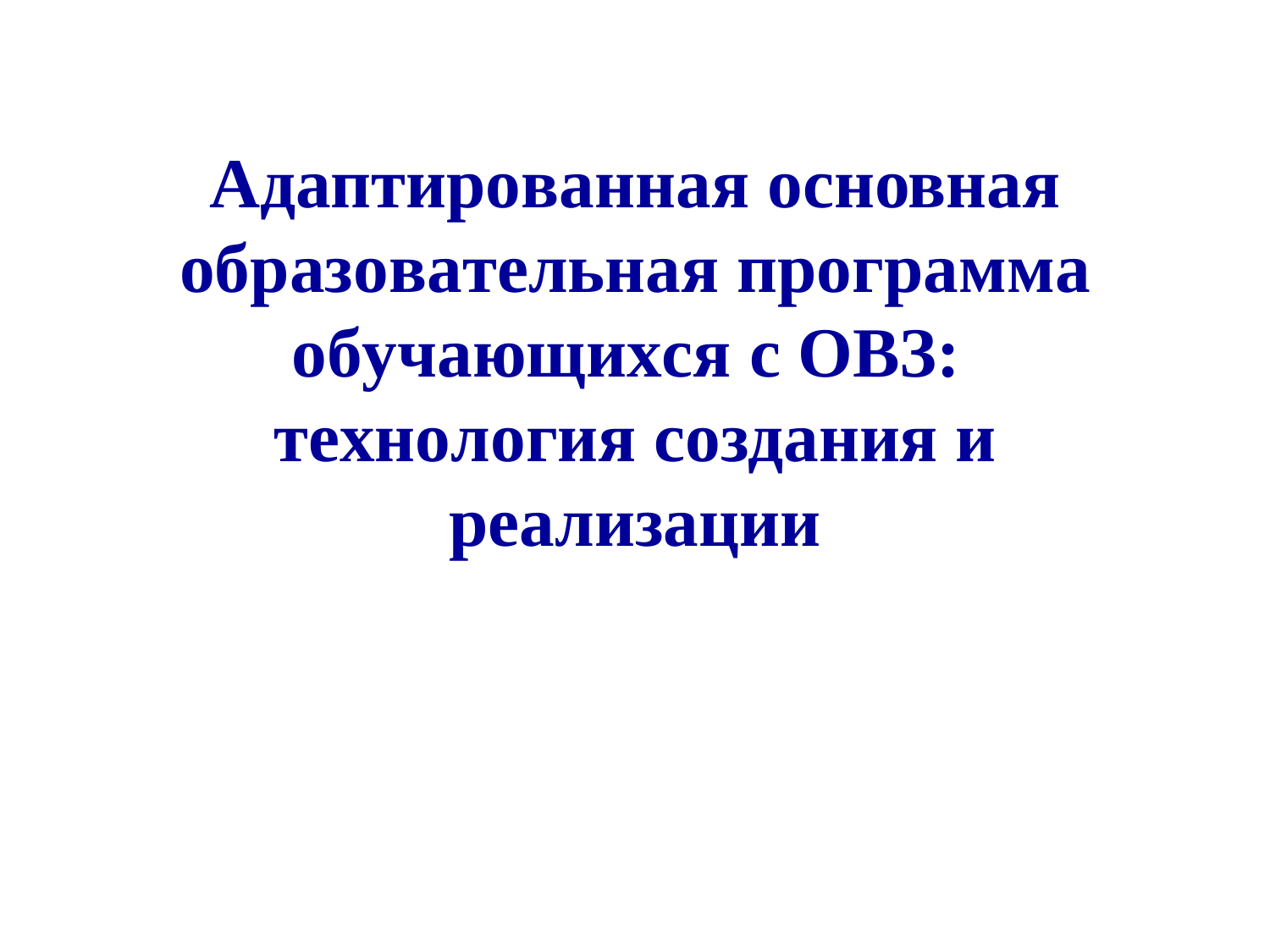

# Адаптированная основная образовательная программа обучающихся с ОВЗ: технология создания и реализации